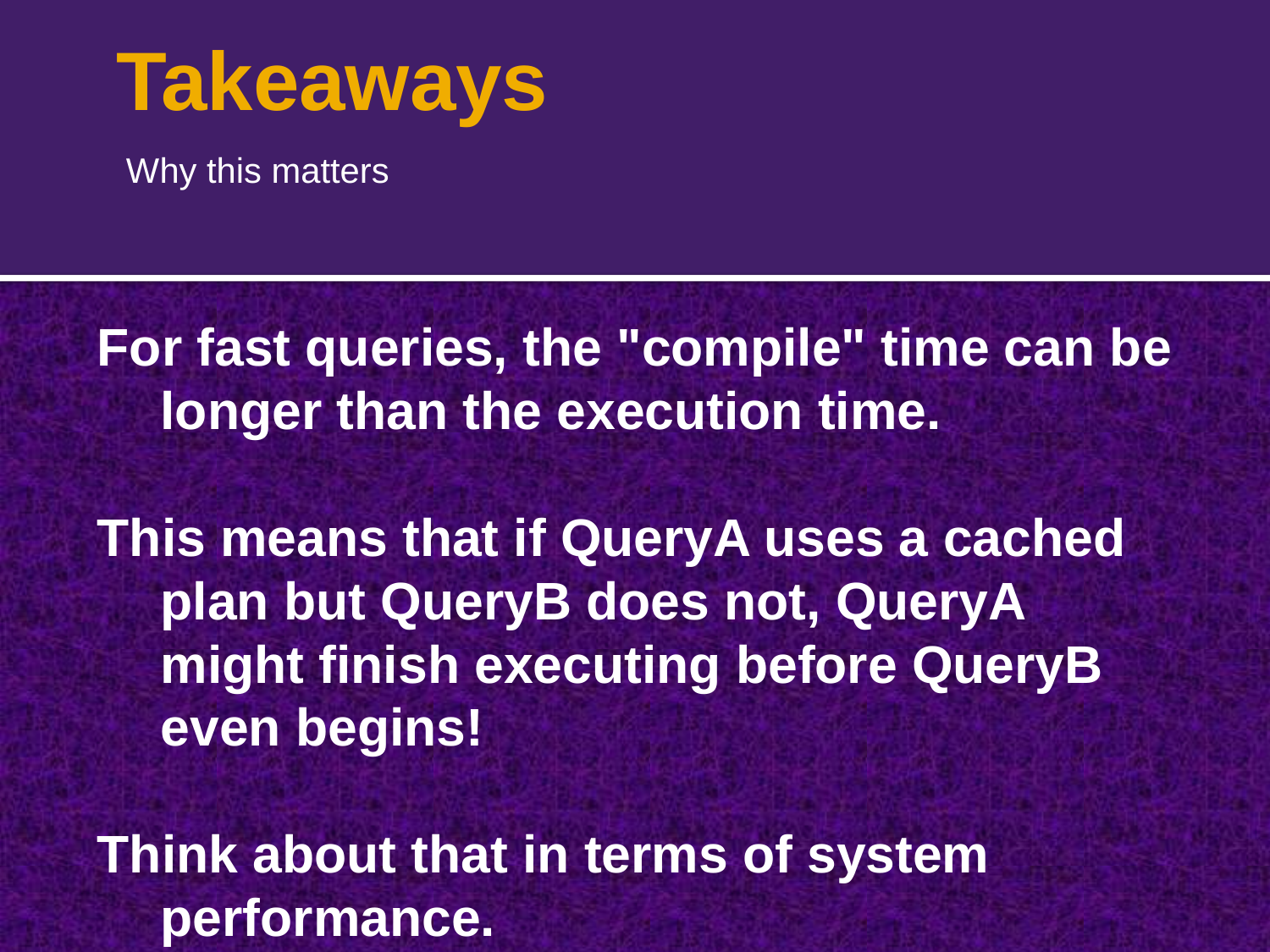

# Takeaways
Why this matters
For fast queries, the "compile" time can be longer than the execution time.

This means that if QueryA uses a cached plan but QueryB does not, QueryA might finish executing before QueryB even begins!

Think about that in terms of system performance.